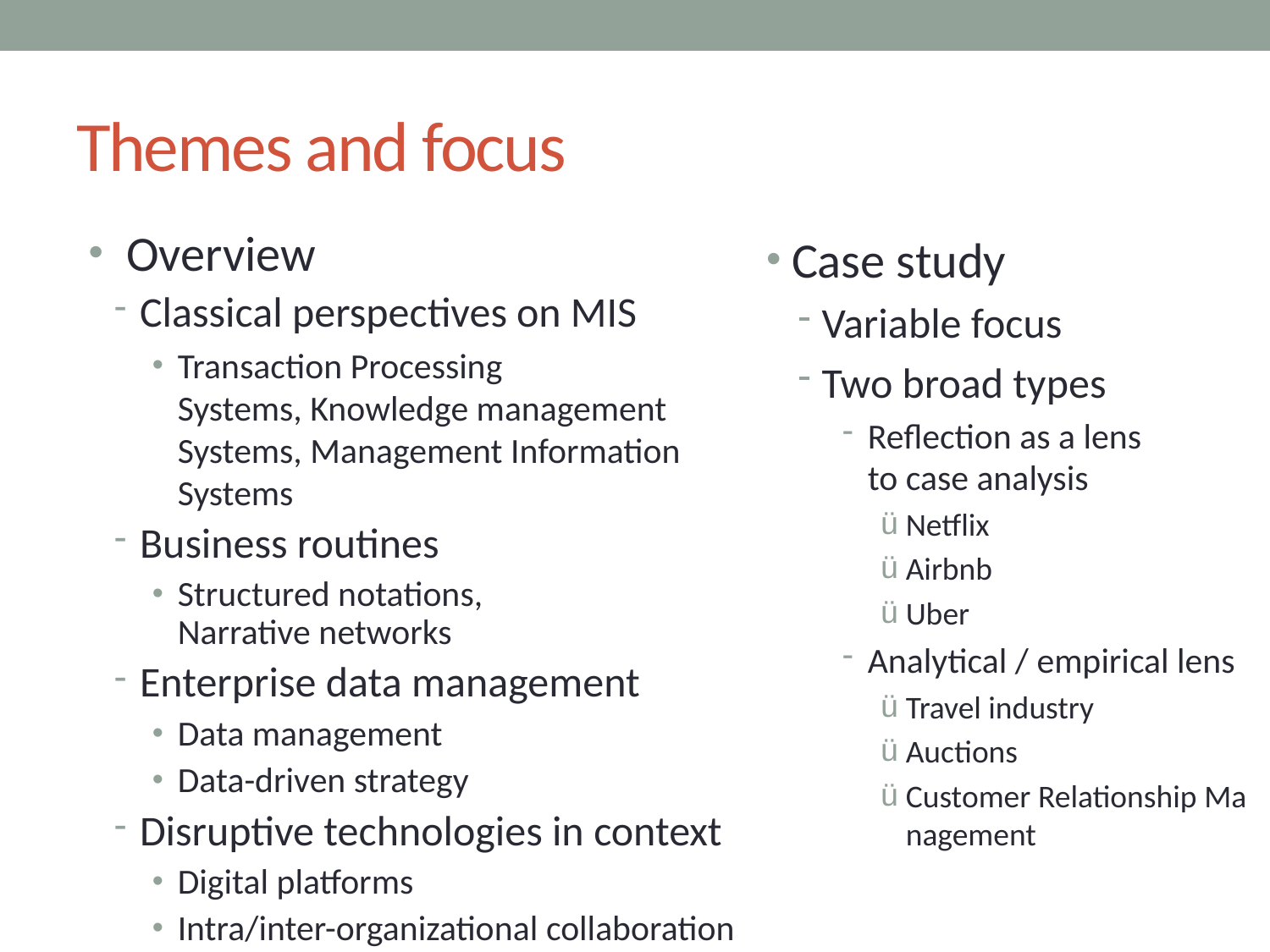

# Themes and focus
Overview
Classical perspectives on MIS
Transaction Processing Systems, Knowledge management Systems, Management Information Systems
Business routines
Structured notations, Narrative networks
Enterprise data management
Data management
Data-driven strategy
Disruptive technologies in context
Digital platforms
Intra/inter-organizational collaboration

Case study
Variable focus
Two broad types
Reflection as a lens to case analysis
Netflix
Airbnb
Uber
Analytical / empirical lens
Travel industry
Auctions
Customer Relationship Management